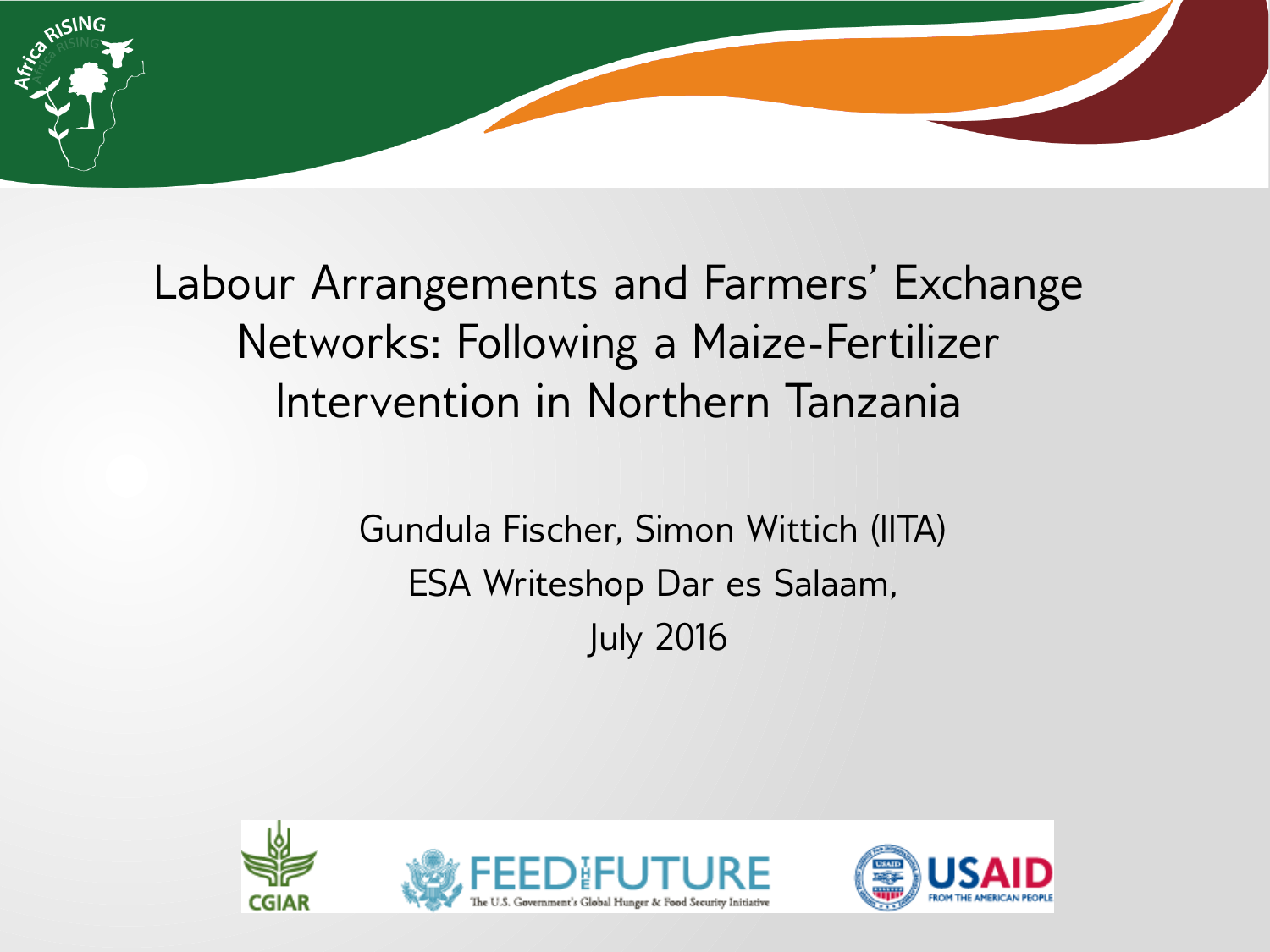

Labour Arrangements and Farmers’ Exchange Networks: Following a Maize-Fertilizer Intervention in Northern Tanzania
Gundula Fischer, Simon Wittich (IITA)
ESA Writeshop Dar es Salaam,
 July 2016